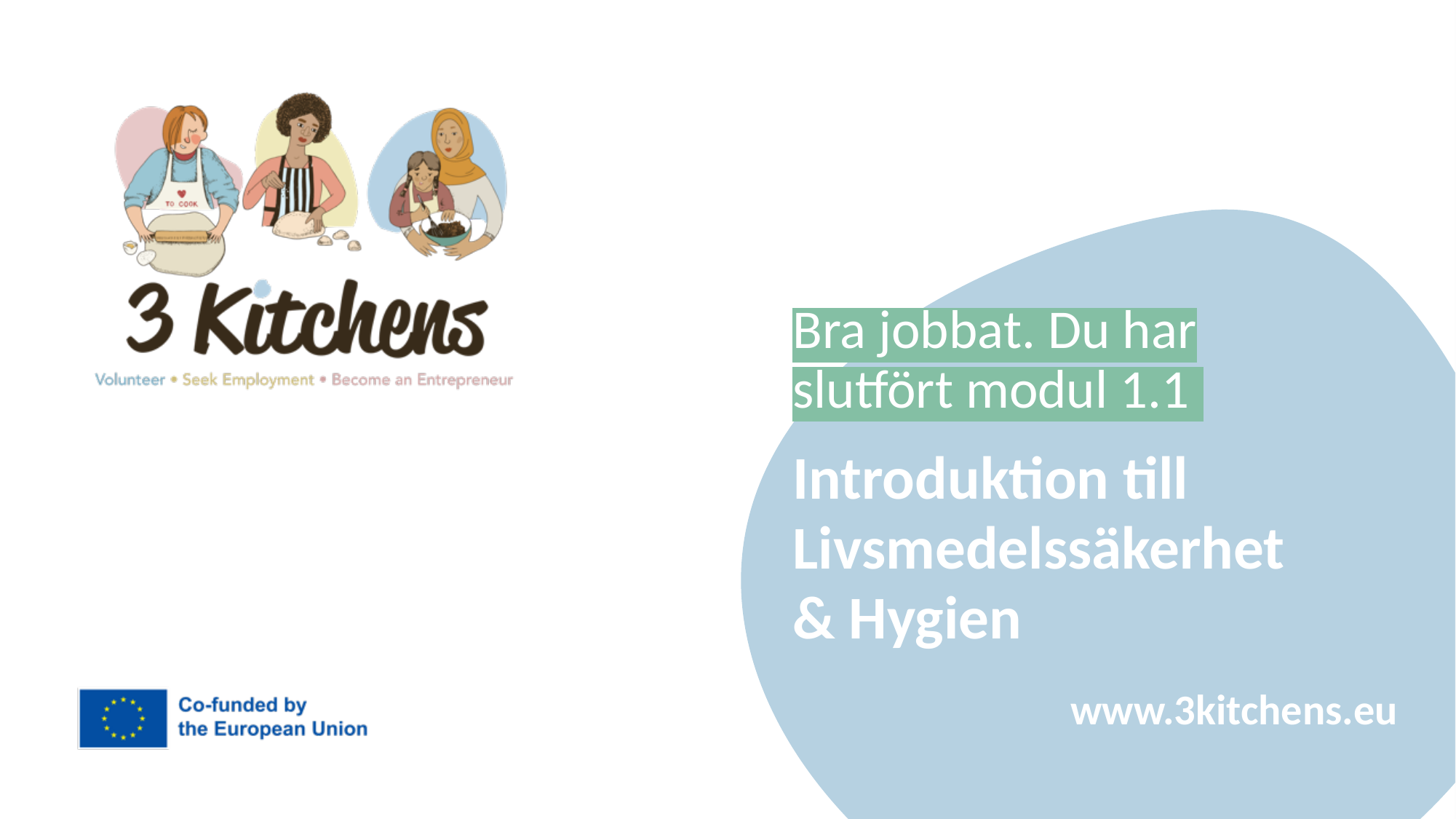

Bra jobbat. Du har slutfört modul 1.1.
Introduktion till Livsmedelssäkerhet
& Hygien
www.3kitchens.eu